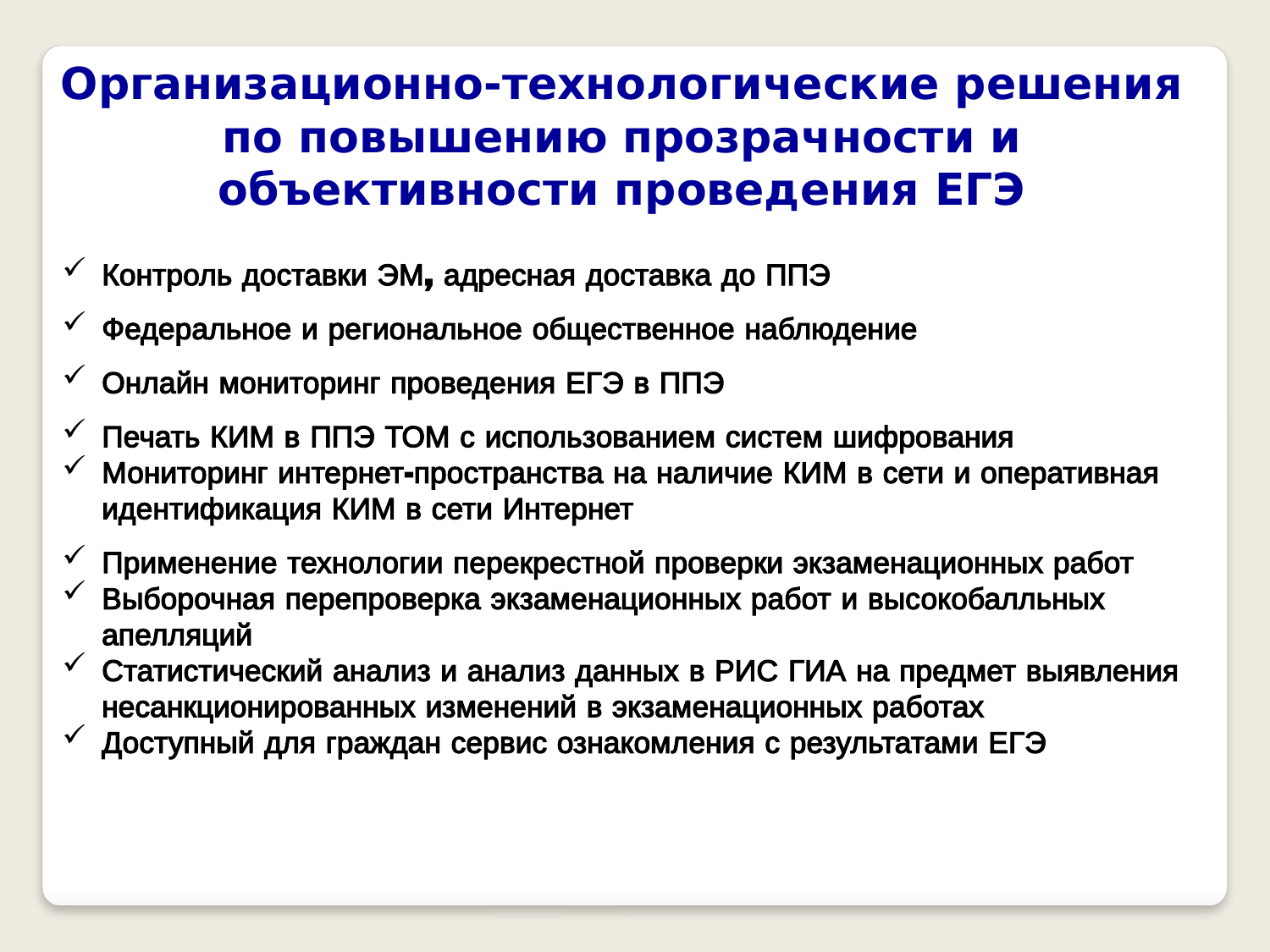

Организационно-технологические решения по повышению прозрачности и объективности проведения ЕГЭ
Контроль доставки ЭМ, адресная доставка до ППЭ
Федеральное и региональное общественное наблюдение
Онлайн мониторинг проведения ЕГЭ в ППЭ
Печать КИМ в ППЭ ТОМ с использованием систем шифрования
Мониторинг интернет-пространства на наличие КИМ в сети и оперативная идентификация КИМ в сети Интернет
Применение технологии перекрестной проверки экзаменационных работ
Выборочная перепроверка экзаменационных работ и высокобалльных апелляций
Статистический анализ и анализ данных в РИС ГИА на предмет выявления несанкционированных изменений в экзаменационных работах
Доступный для граждан сервис ознакомления с результатами ЕГЭ